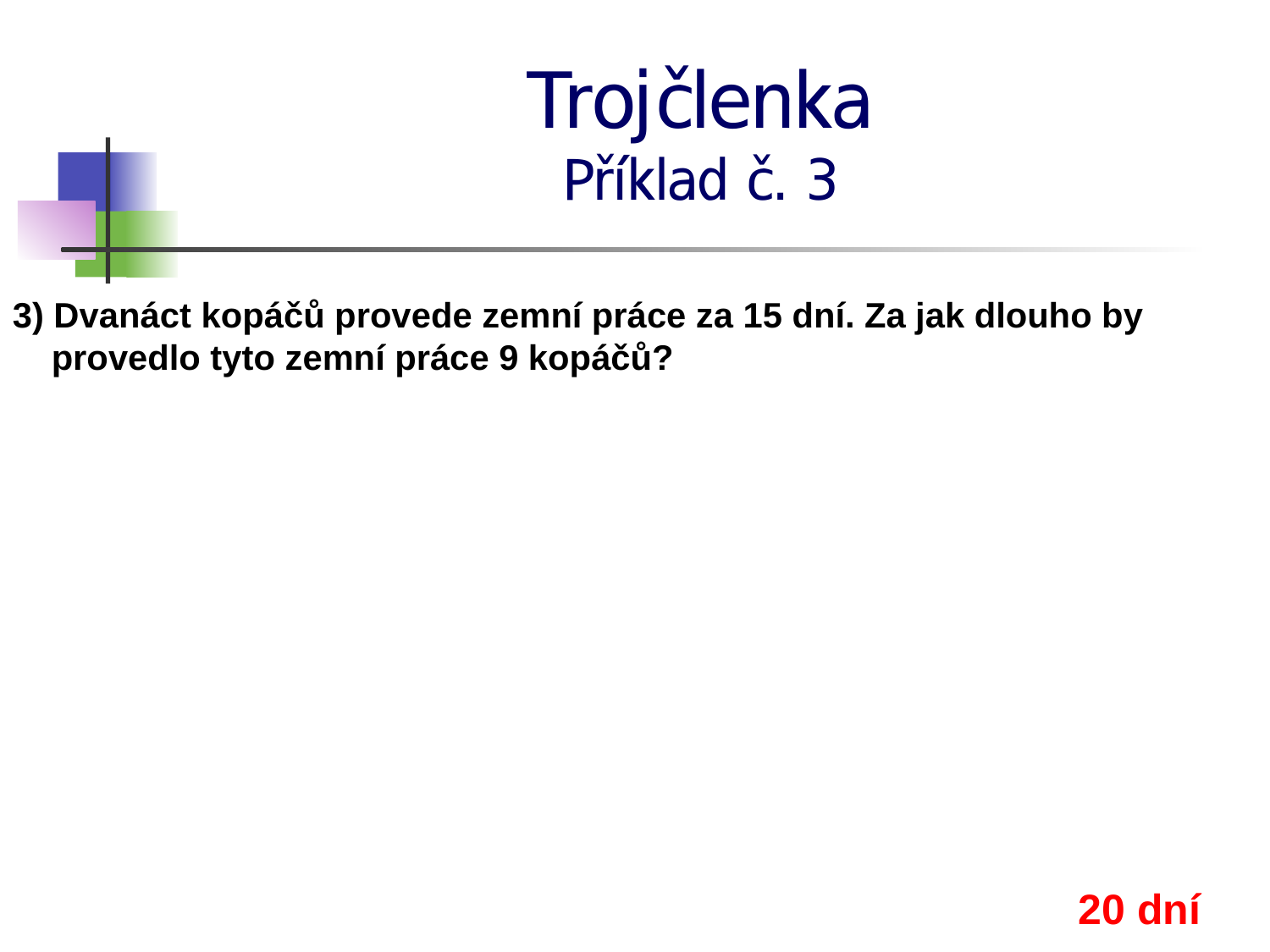

# Trojčlenka Příklad č. 3
3) Dvanáct kopáčů provede zemní práce za 15 dní. Za jak dlouho by
    provedlo tyto zemní práce 9 kopáčů?
20 dní